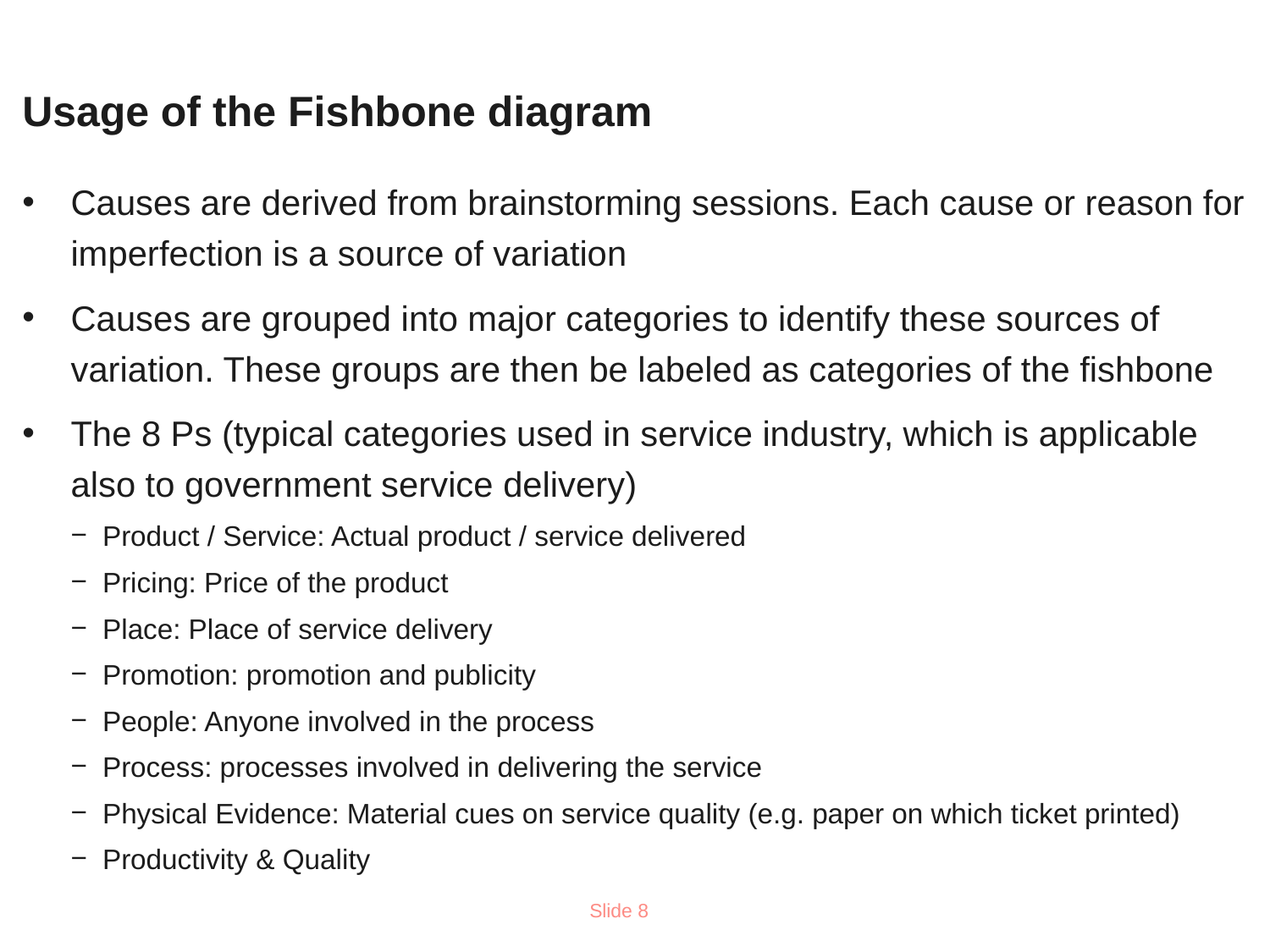

# Usage of the Fishbone diagram
Causes are derived from brainstorming sessions. Each cause or reason for imperfection is a source of variation
Causes are grouped into major categories to identify these sources of variation. These groups are then be labeled as categories of the fishbone
The 8 Ps (typical categories used in service industry, which is applicable also to government service delivery)
Product / Service: Actual product / service delivered
Pricing: Price of the product
Place: Place of service delivery
Promotion: promotion and publicity
People: Anyone involved in the process
Process: processes involved in delivering the service
Physical Evidence: Material cues on service quality (e.g. paper on which ticket printed)
Productivity & Quality